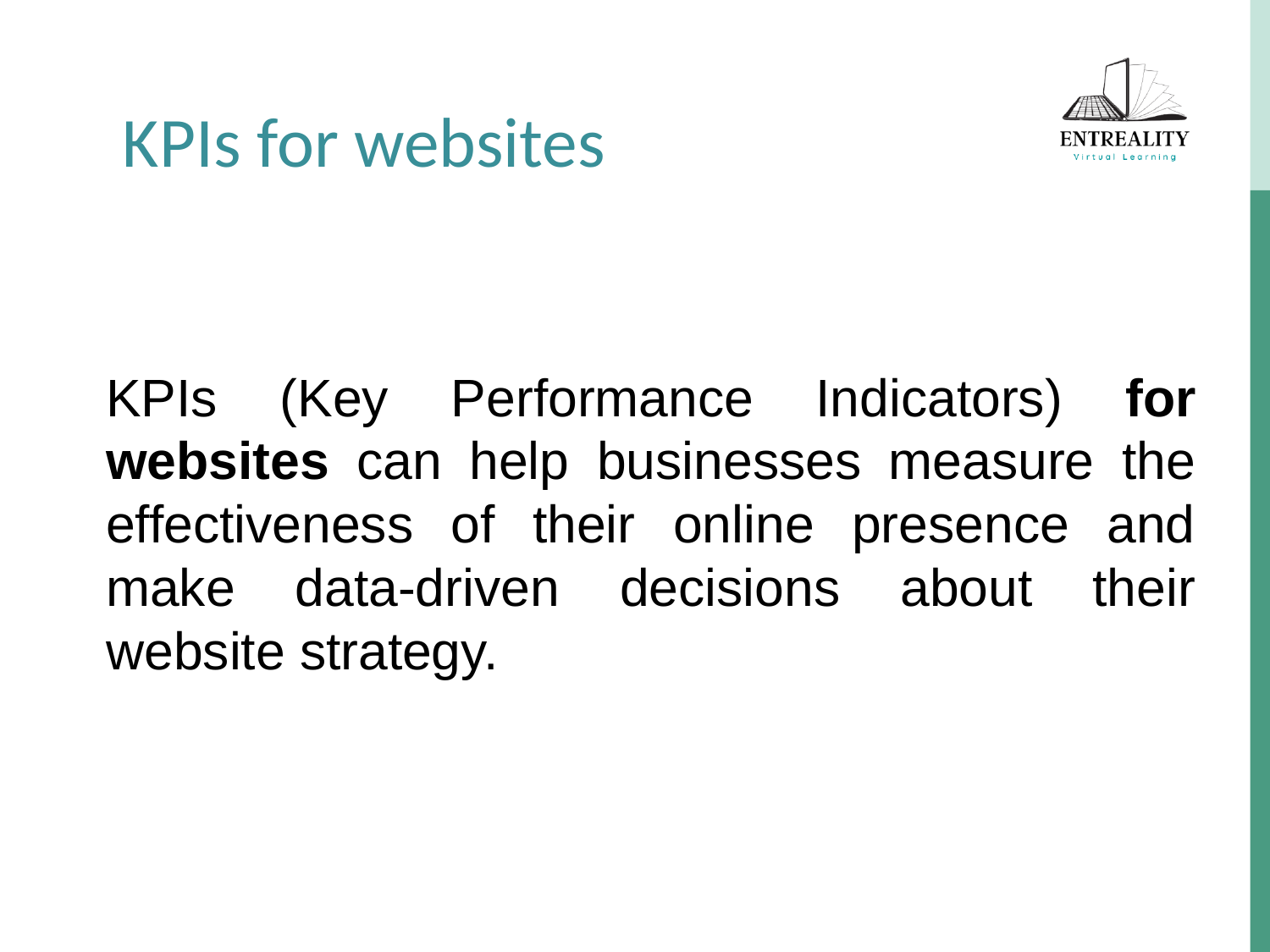

KPIs for websites

KPIs (Key Performance Indicators) for websites can help businesses measure the effectiveness of their online presence and make data-driven decisions about their website strategy.